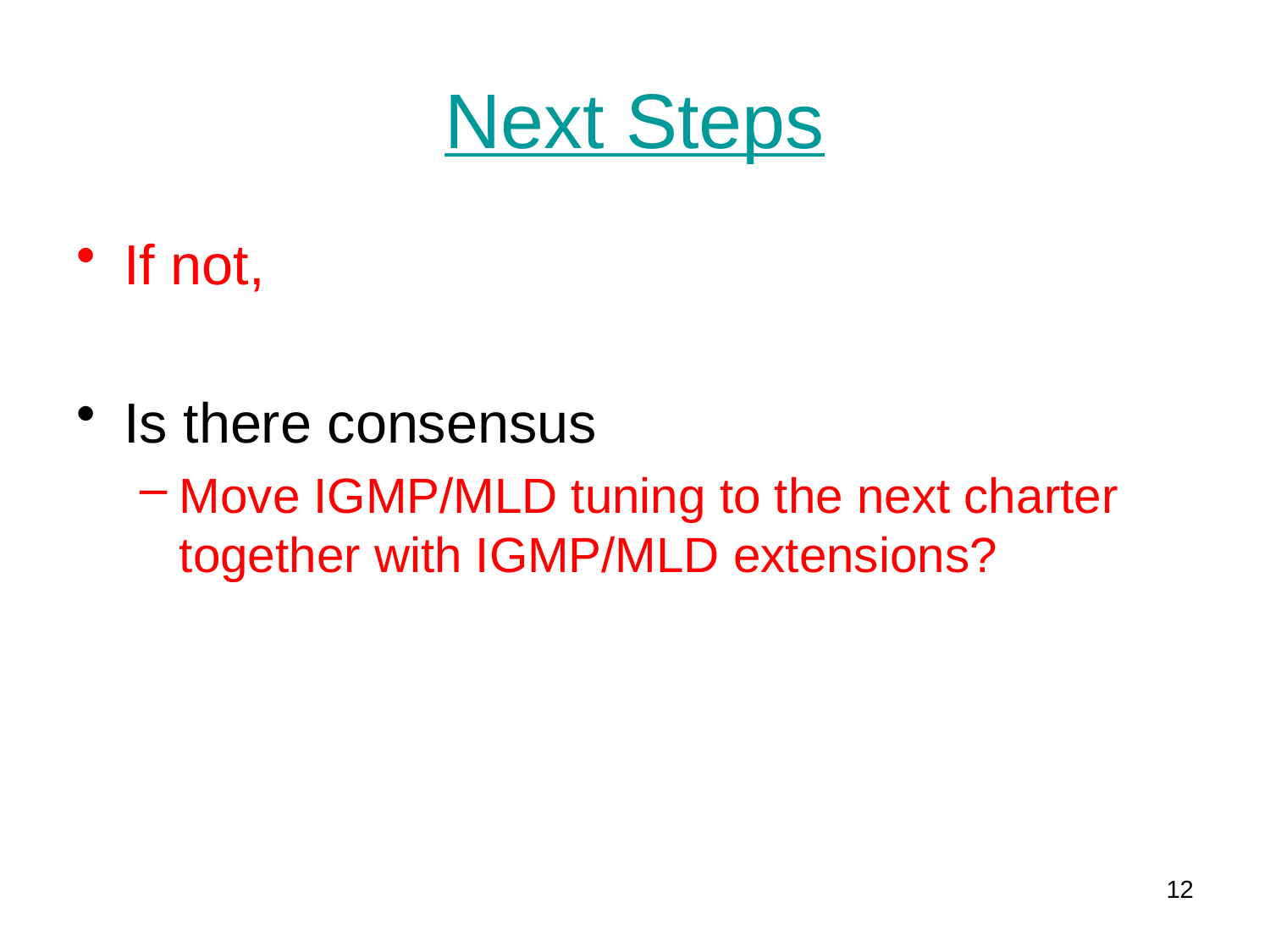

# Next Steps
If not,

Is there consensus
Move IGMP/MLD tuning to the next charter together with IGMP/MLD extensions?
12